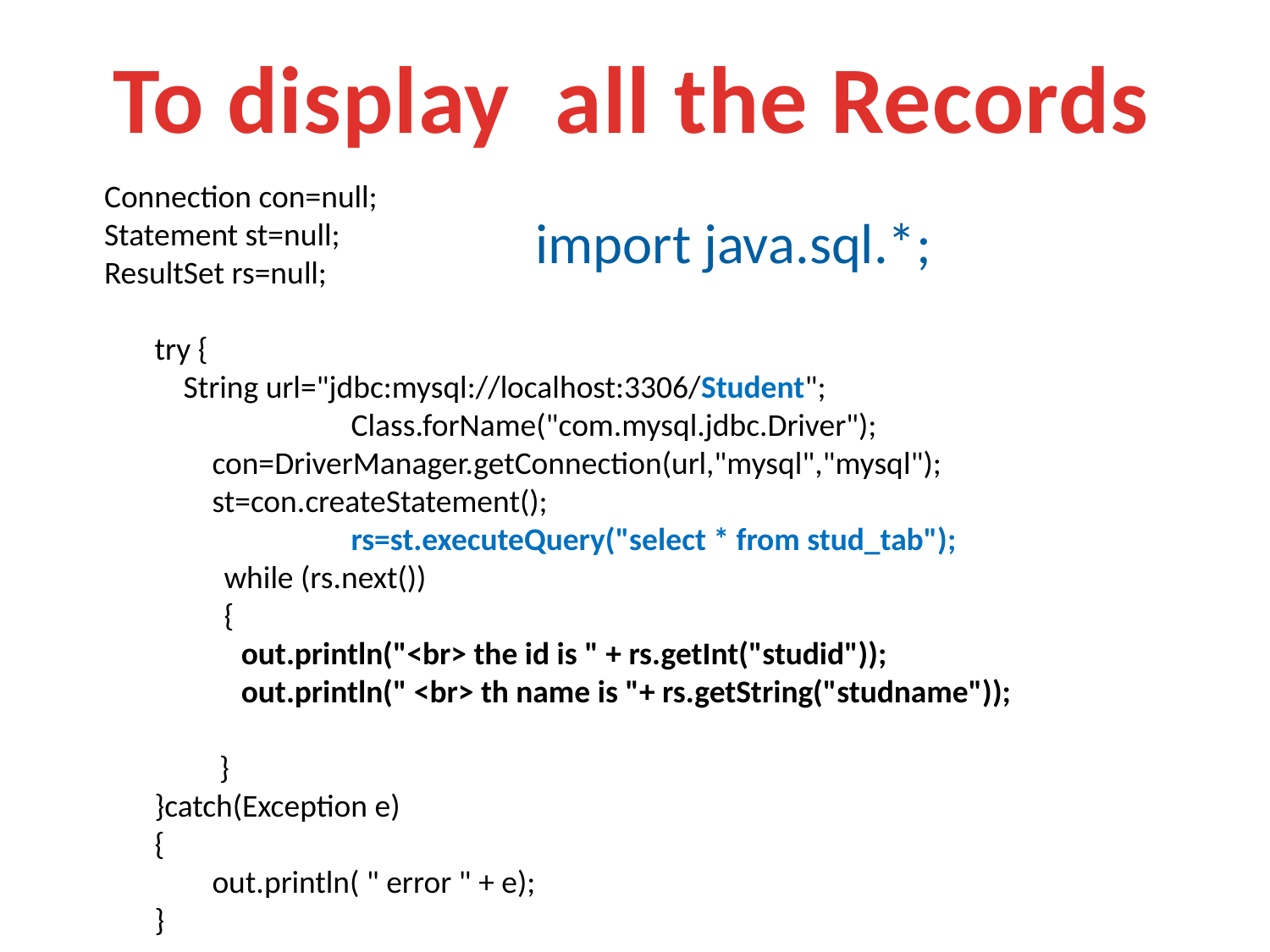

To display  all the Records
 Connection con=null;
 Statement st=null;
 ResultSet rs=null;

        try {
            String url="jdbc:mysql://localhost:3306/Student";
    		Class.forName("com.mysql.jdbc.Driver");
                con=DriverManager.getConnection(url,"mysql","mysql");
                st=con.createStatement();
    		rs=st.executeQuery("select * from stud_tab");
	while (rs.next())
                	{
                    out.println("<br> the id is " + rs.getInt("studid"));
                    out.println(" <br> th name is "+ rs.getString("studname"));

                 }
        }catch(Exception e)
        {
                out.println( " error " + e);
        }
  import java.sql.*;